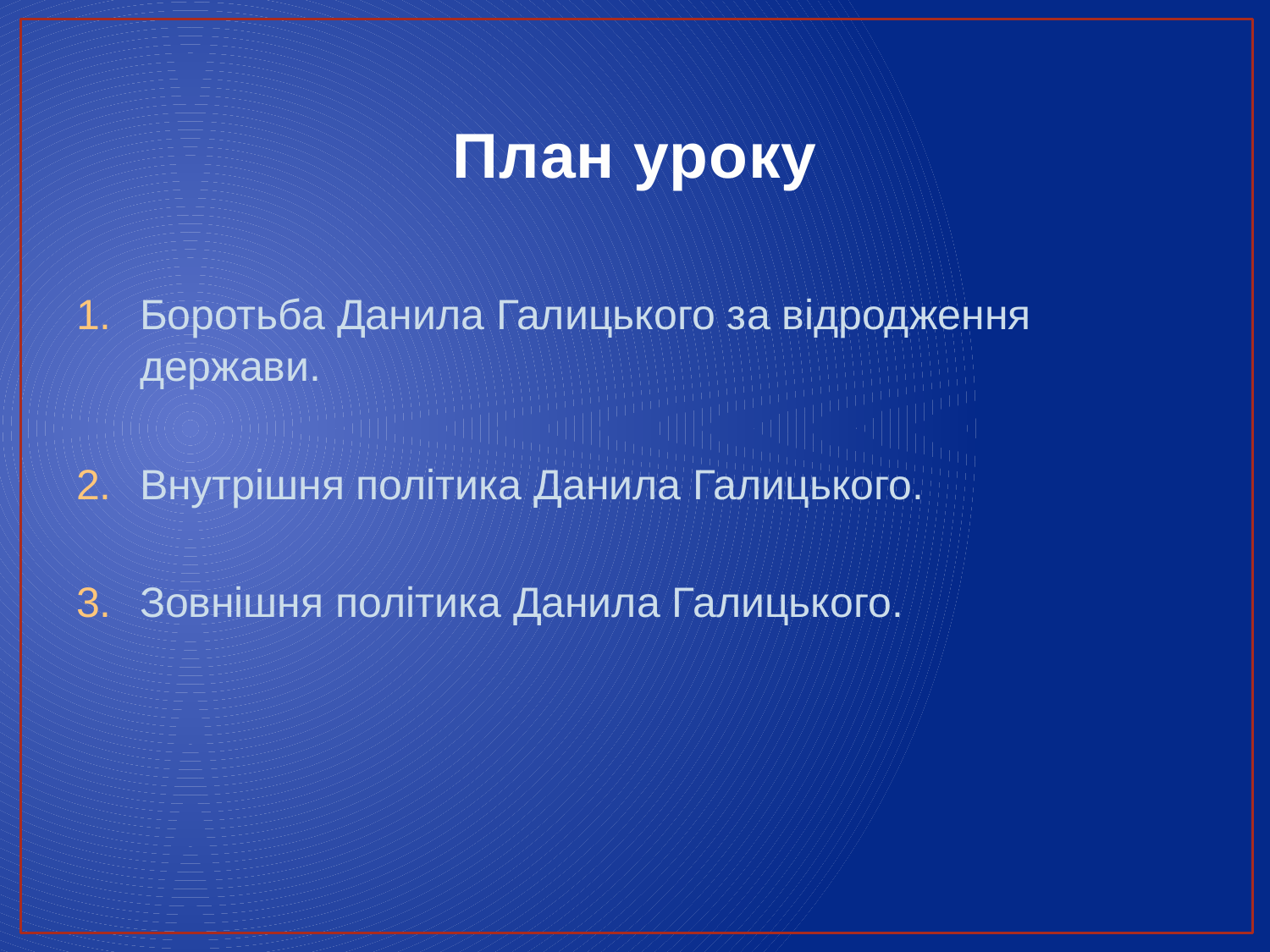

# План уроку

Боротьба Данила Галицького за відродження держави.

Внутрішня політика Данила Галицького.

Зовнішня політика Данила Галицького.